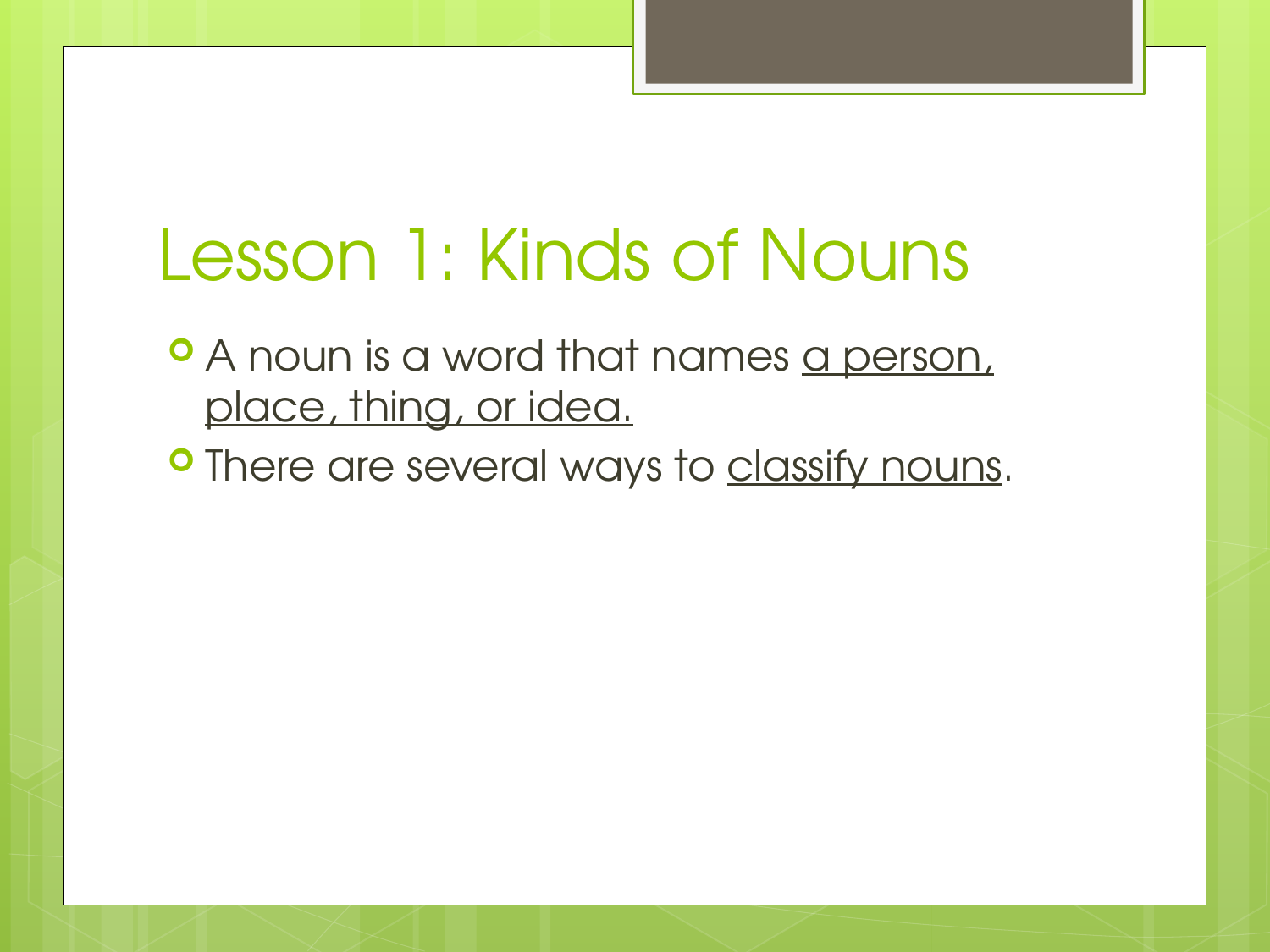

# Lesson 1: Kinds of Nouns
A noun is a word that names a person, place, thing, or idea.
There are several ways to classify nouns.